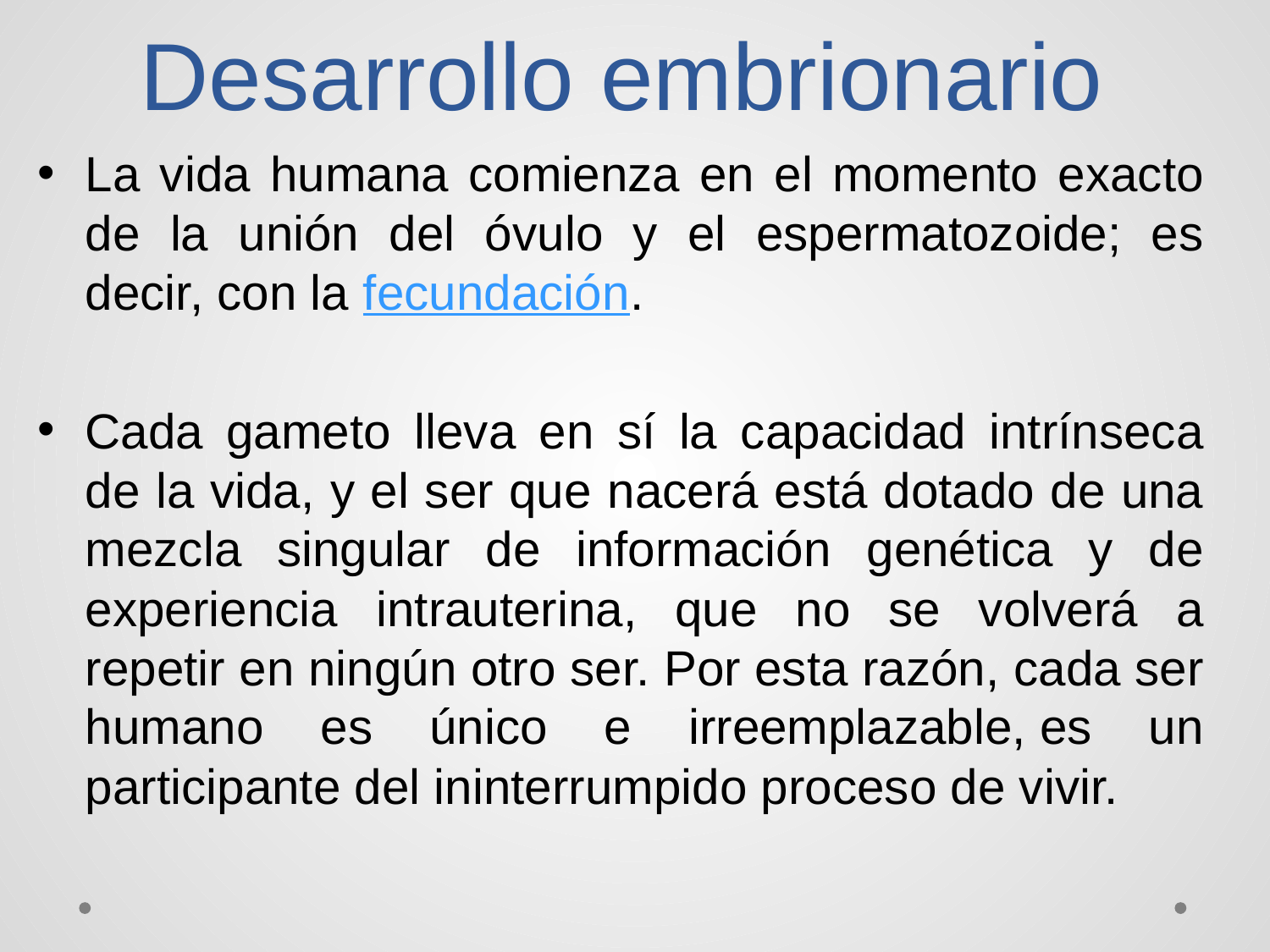

# Desarrollo embrionario
La vida humana comienza en el momento exacto de la unión del óvulo y el espermatozoide; es decir, con la fecundación.

Cada gameto lleva en sí la capacidad intrínseca de la vida, y el ser que nacerá está dotado de una mezcla singular de información genética y de experiencia intrauterina, que no se volverá a repetir en ningún otro ser. Por esta razón, cada ser humano es único e irreemplazable, es un participante del ininterrumpido proceso de vivir.